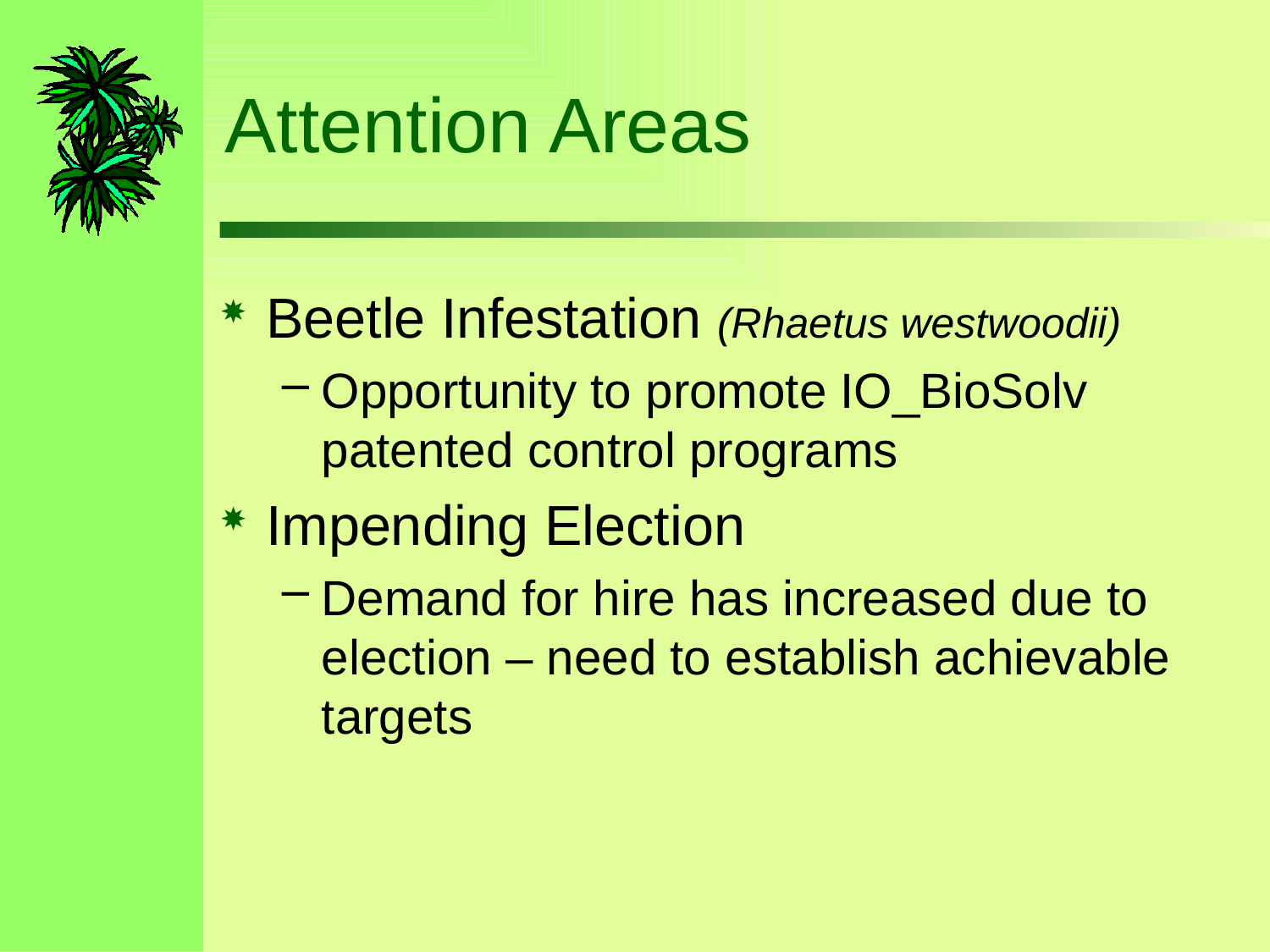

# Attention Areas
Beetle Infestation (Rhaetus westwoodii)
Opportunity to promote IO_BioSolv patented control programs
Impending Election
Demand for hire has increased due to election – need to establish achievable targets